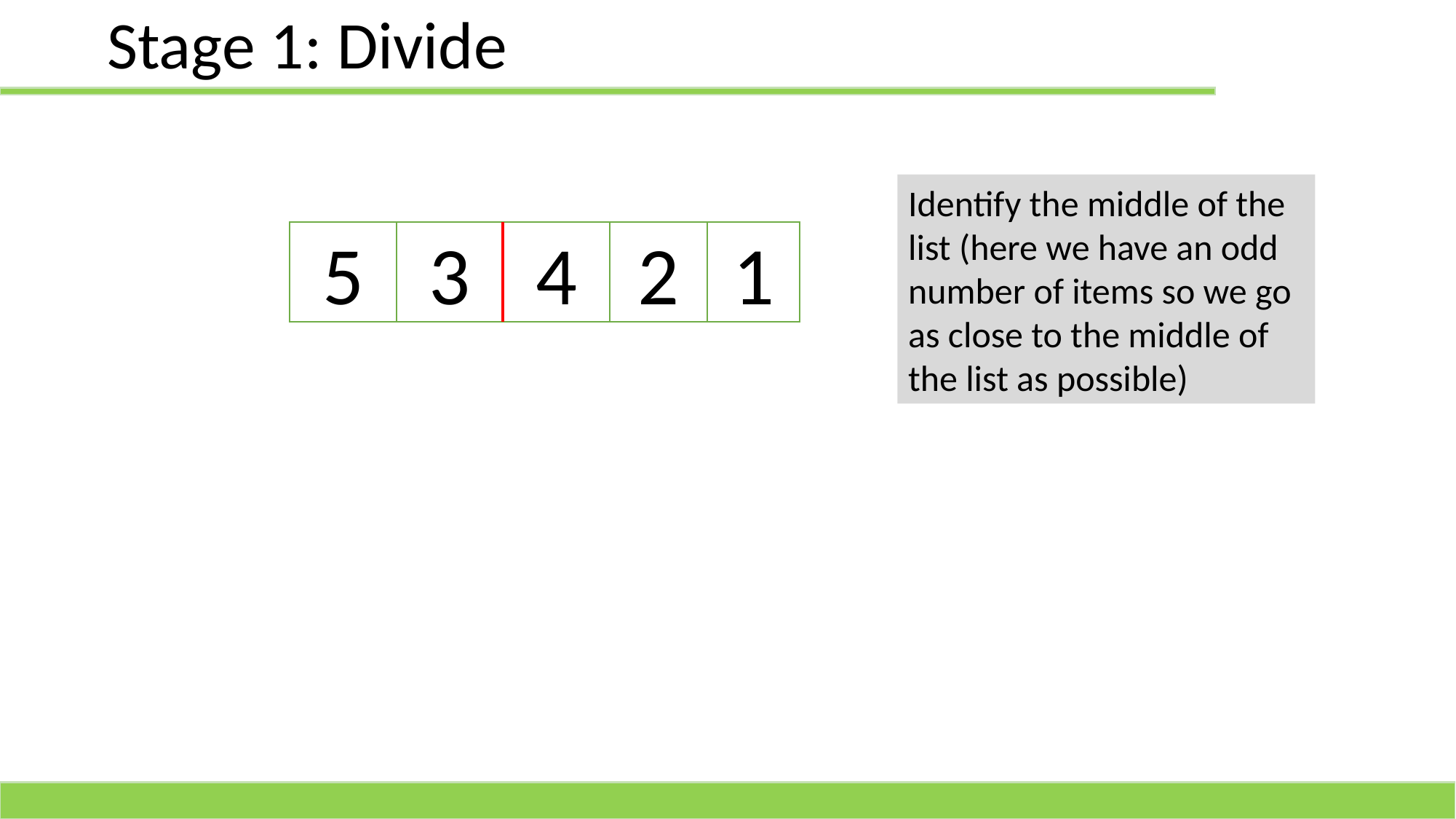

# Stage 1: Divide
Identify the middle of the list (here we have an odd number of items so we go as close to the middle of the list as possible)
1
5
3
4
2